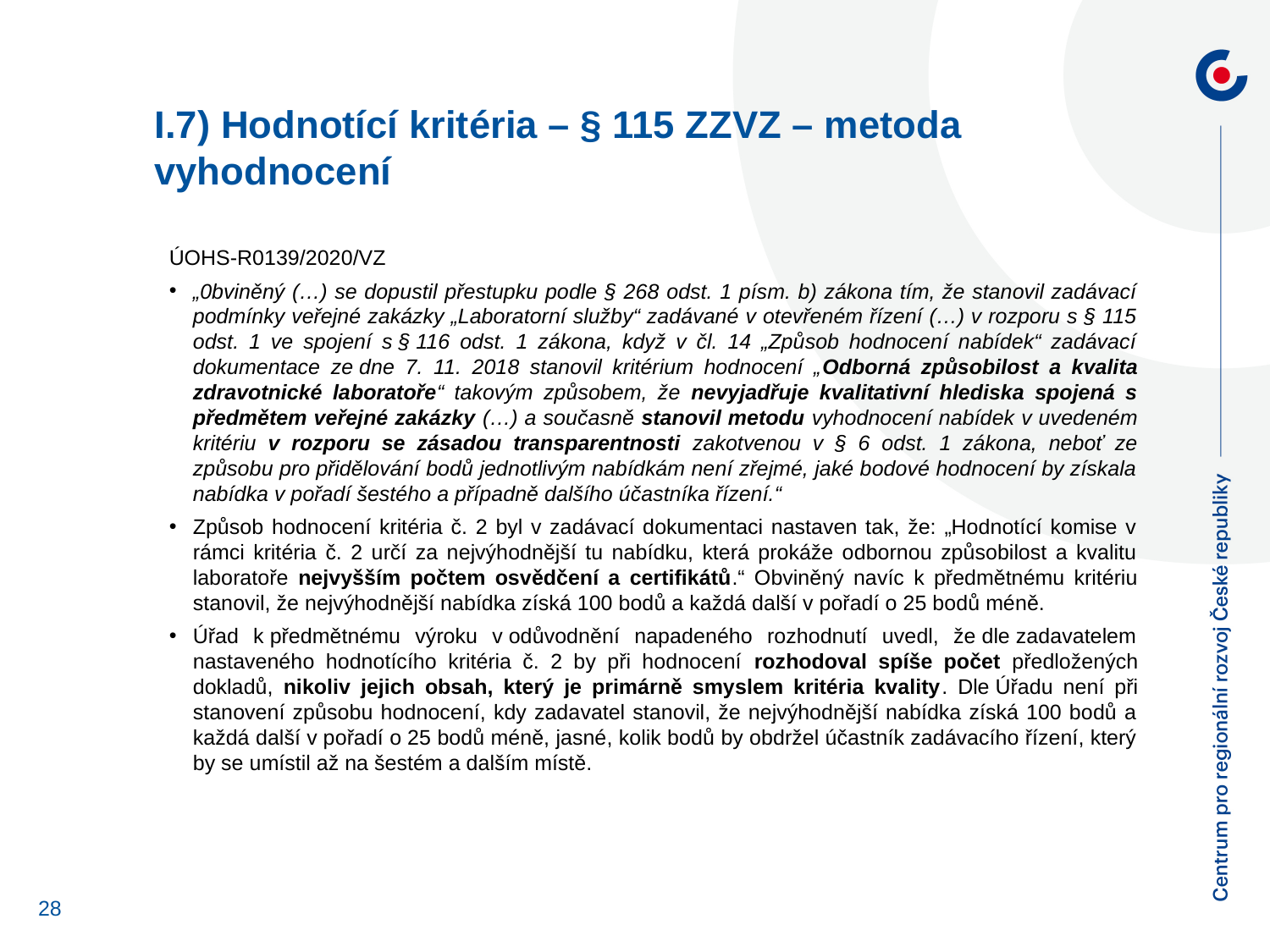

I.7) Hodnotící kritéria – § 115 ZZVZ – metoda vyhodnocení
ÚOHS-R0139/2020/VZ
„0bviněný (…) se dopustil přestupku podle § 268 odst. 1 písm. b) zákona tím, že stanovil zadávací podmínky veřejné zakázky „Laboratorní služby“ zadávané v otevřeném řízení (…) v rozporu s § 115 odst. 1 ve spojení s § 116 odst. 1 zákona, když v čl. 14 „Způsob hodnocení nabídek“ zadávací dokumentace ze dne 7. 11. 2018 stanovil kritérium hodnocení „Odborná způsobilost a kvalita zdravotnické laboratoře“ takovým způsobem, že nevyjadřuje kvalitativní hlediska spojená s předmětem veřejné zakázky (…) a současně stanovil metodu vyhodnocení nabídek v uvedeném kritériu v rozporu se zásadou transparentnosti zakotvenou v § 6 odst. 1 zákona, neboť ze způsobu pro přidělování bodů jednotlivým nabídkám není zřejmé, jaké bodové hodnocení by získala nabídka v pořadí šestého a případně dalšího účastníka řízení.“
Způsob hodnocení kritéria č. 2 byl v zadávací dokumentaci nastaven tak, že: „Hodnotící komise v rámci kritéria č. 2 určí za nejvýhodnější tu nabídku, která prokáže odbornou způsobilost a kvalitu laboratoře nejvyšším počtem osvědčení a certifikátů.“ Obviněný navíc k předmětnému kritériu stanovil, že nejvýhodnější nabídka získá 100 bodů a každá další v pořadí o 25 bodů méně.
Úřad k předmětnému výroku v odůvodnění napadeného rozhodnutí uvedl, že dle zadavatelem nastaveného hodnotícího kritéria č. 2 by při hodnocení rozhodoval spíše počet předložených dokladů, nikoliv jejich obsah, který je primárně smyslem kritéria kvality. Dle Úřadu není při stanovení způsobu hodnocení, kdy zadavatel stanovil, že nejvýhodnější nabídka získá 100 bodů a každá další v pořadí o 25 bodů méně, jasné, kolik bodů by obdržel účastník zadávacího řízení, který by se umístil až na šestém a dalším místě.
28